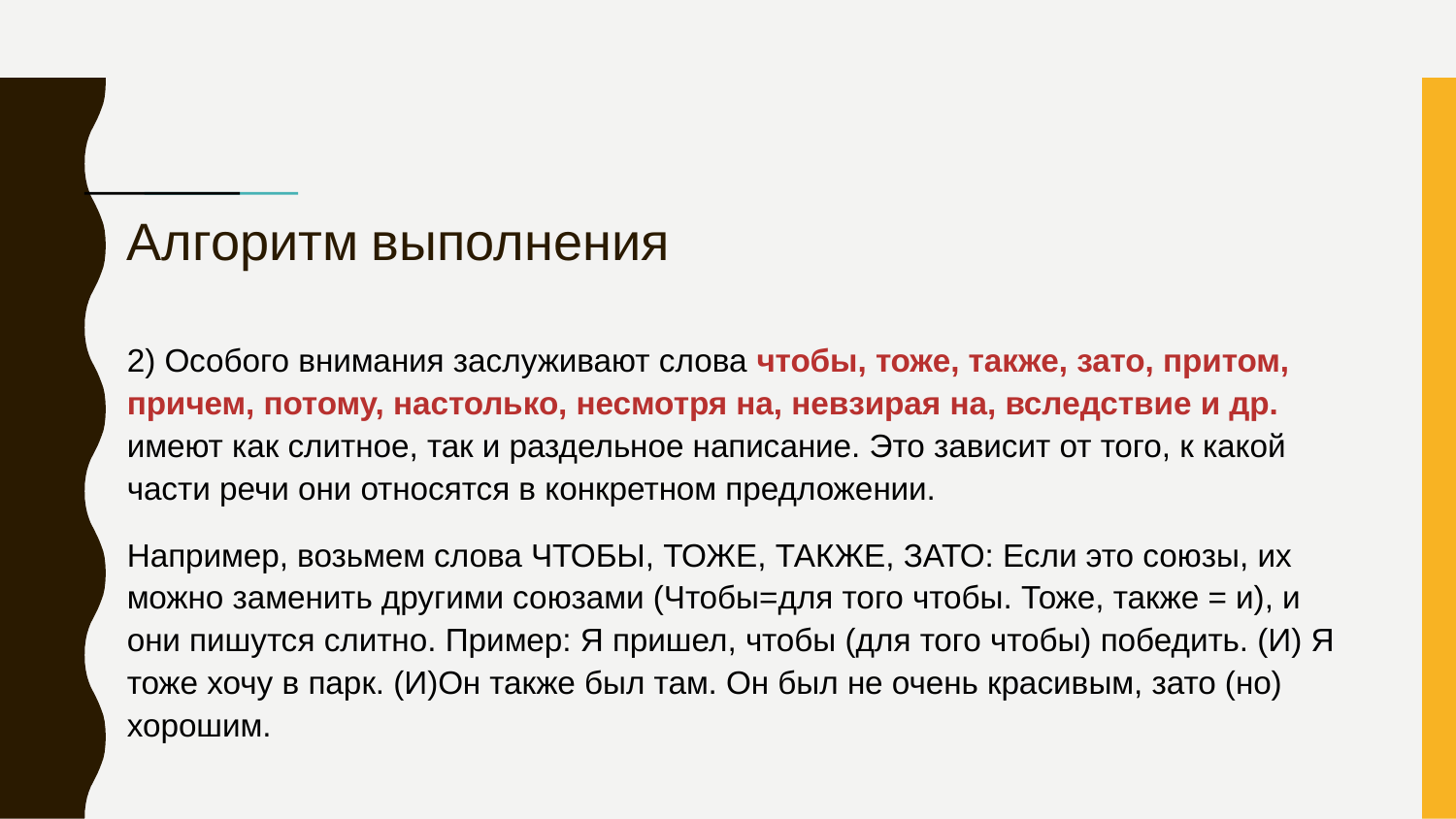

# Алгоритм выполнения
2) Особого внимания заслуживают слова чтобы, тоже, также, зато, притом, причем, потому, настолько, несмотря на, невзирая на, вследствие и др. имеют как слитное, так и раздельное написание. Это зависит от того, к какой части речи они относятся в конкретном предложении.
Например, возьмем слова ЧТОБЫ, ТОЖЕ, ТАКЖЕ, ЗАТО: Если это союзы, их можно заменить другими союзами (Чтобы=для того чтобы. Тоже, также = и), и они пишутся слитно. Пример: Я пришел, чтобы (для того чтобы) победить. (И) Я тоже хочу в парк. (И)Он также был там. Он был не очень красивым, зато (но) хорошим.